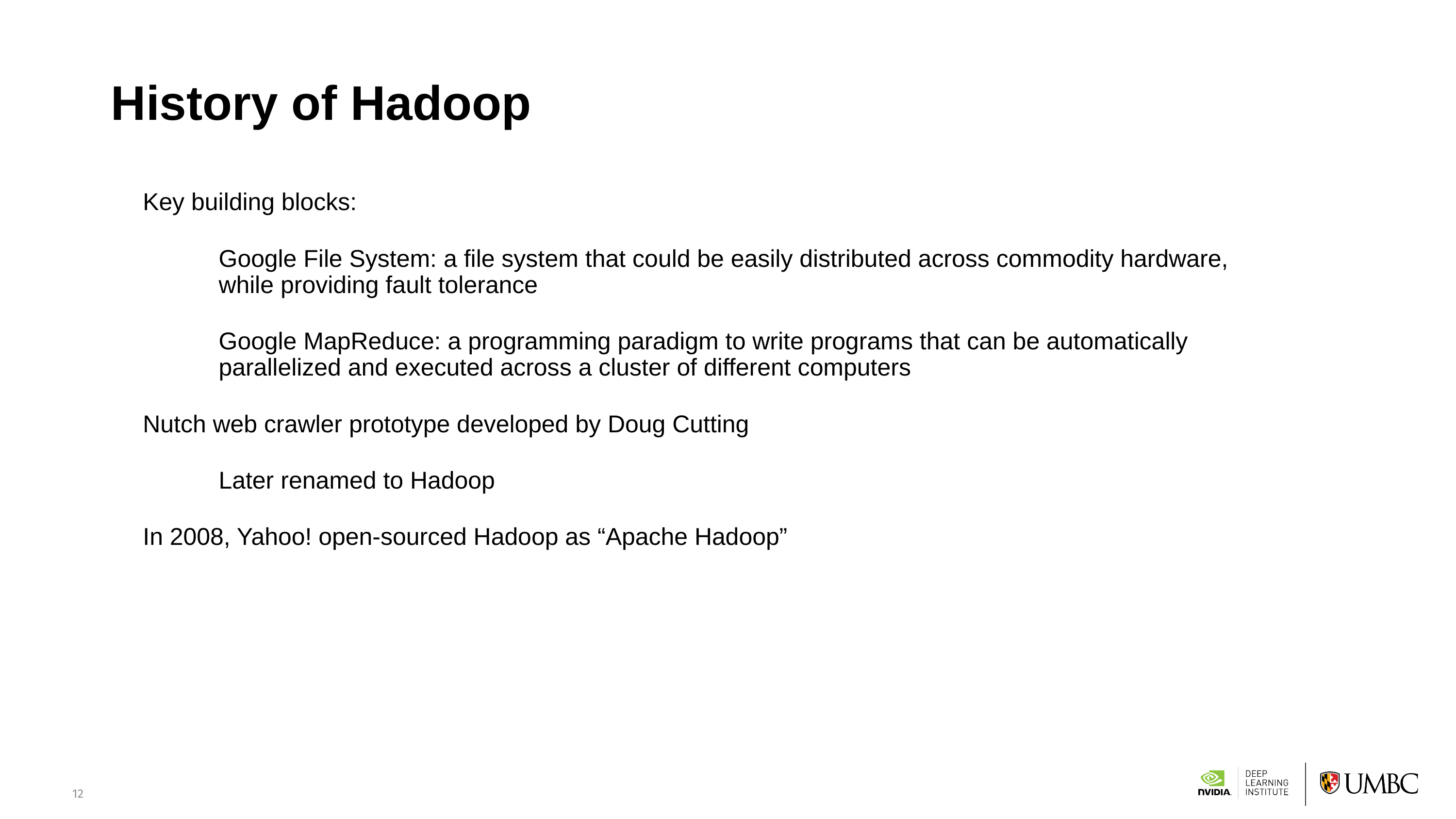

12
# History of Hadoop
Key building blocks:
Google File System: a file system that could be easily distributed across commodity hardware, while providing fault tolerance
Google MapReduce: a programming paradigm to write programs that can be automatically parallelized and executed across a cluster of different computers
Nutch web crawler prototype developed by Doug Cutting
Later renamed to Hadoop
In 2008, Yahoo! open-sourced Hadoop as “Apache Hadoop”

© Cambridge University Press 2018